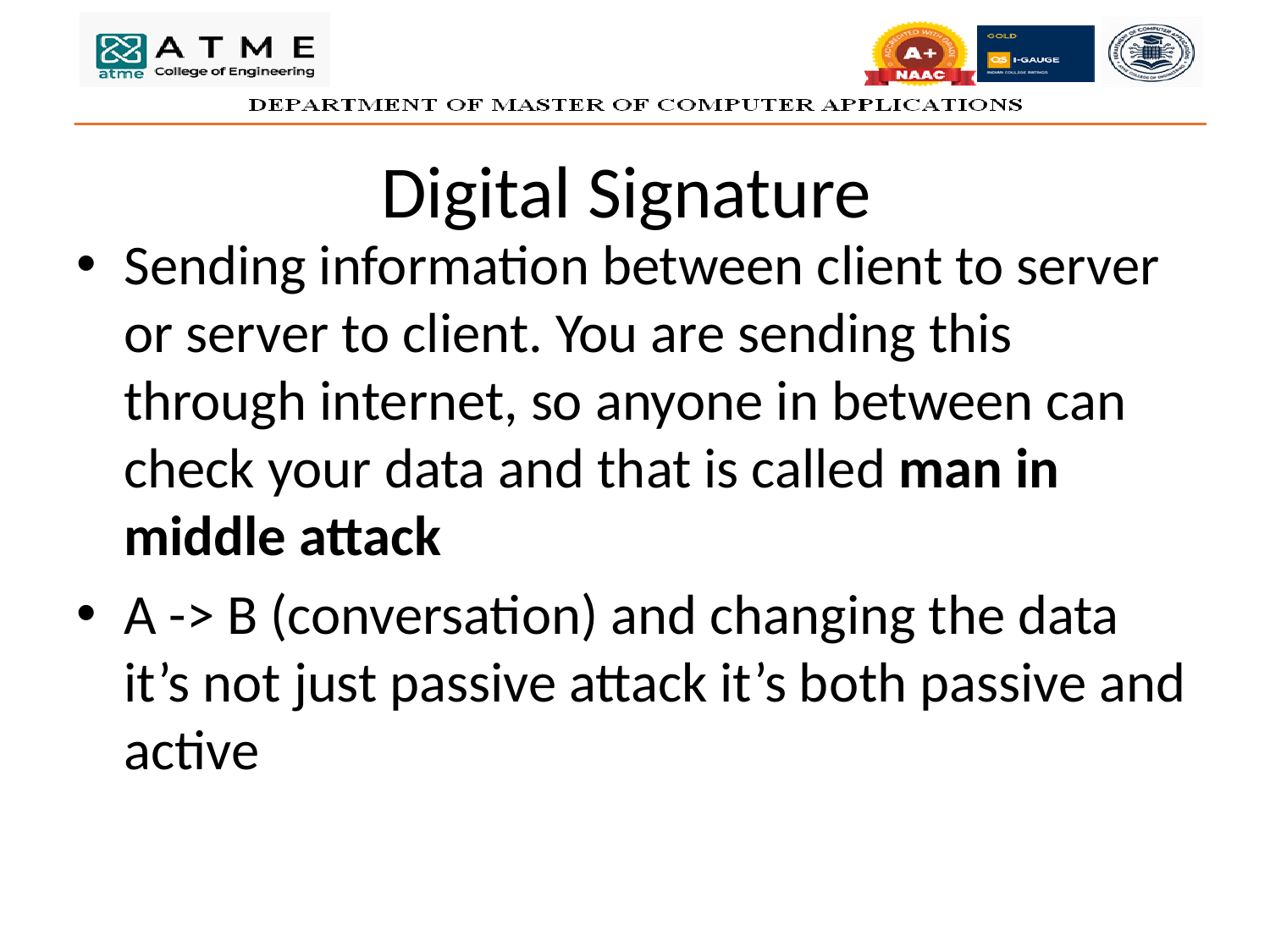

# Digital Signature
Sending information between client to server or server to client. You are sending this through internet, so anyone in between can check your data and that is called man in middle attack
A -> B (conversation) and changing the data it’s not just passive attack it’s both passive and active